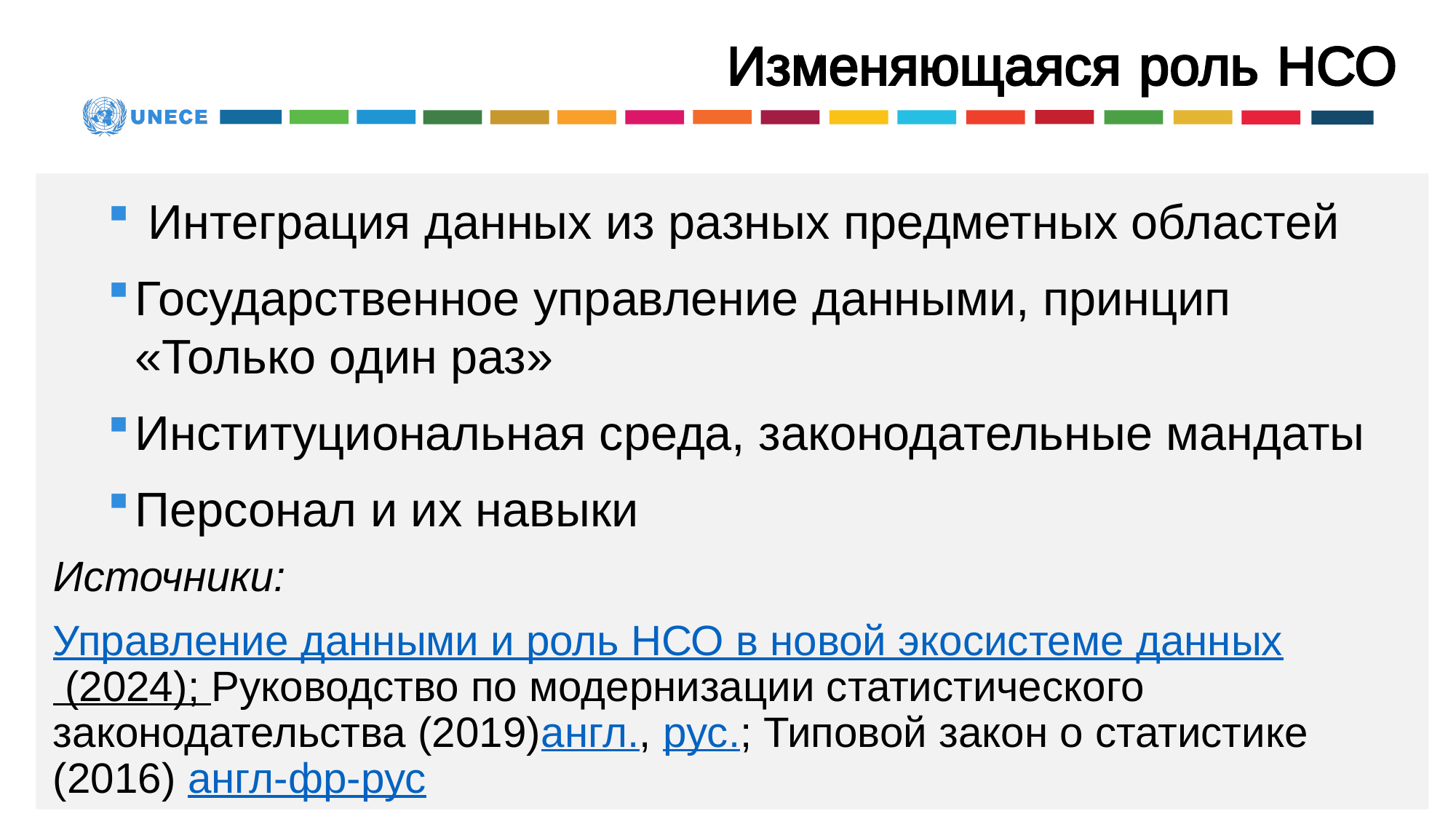

# Изменяющаяся роль НСО
 Интеграция данных из разных предметных областей
Государственное управление данными, принцип «Только один раз»
Институциональная среда, законодательные мандаты
Персонал и их навыки
Источники:
Управление данными и роль НСО в новой экосистеме данных (2024); Руководство по модернизации статистического законодательства (2019)англ., рус.; Типовой закон о статистике (2016) англ-фр-рус